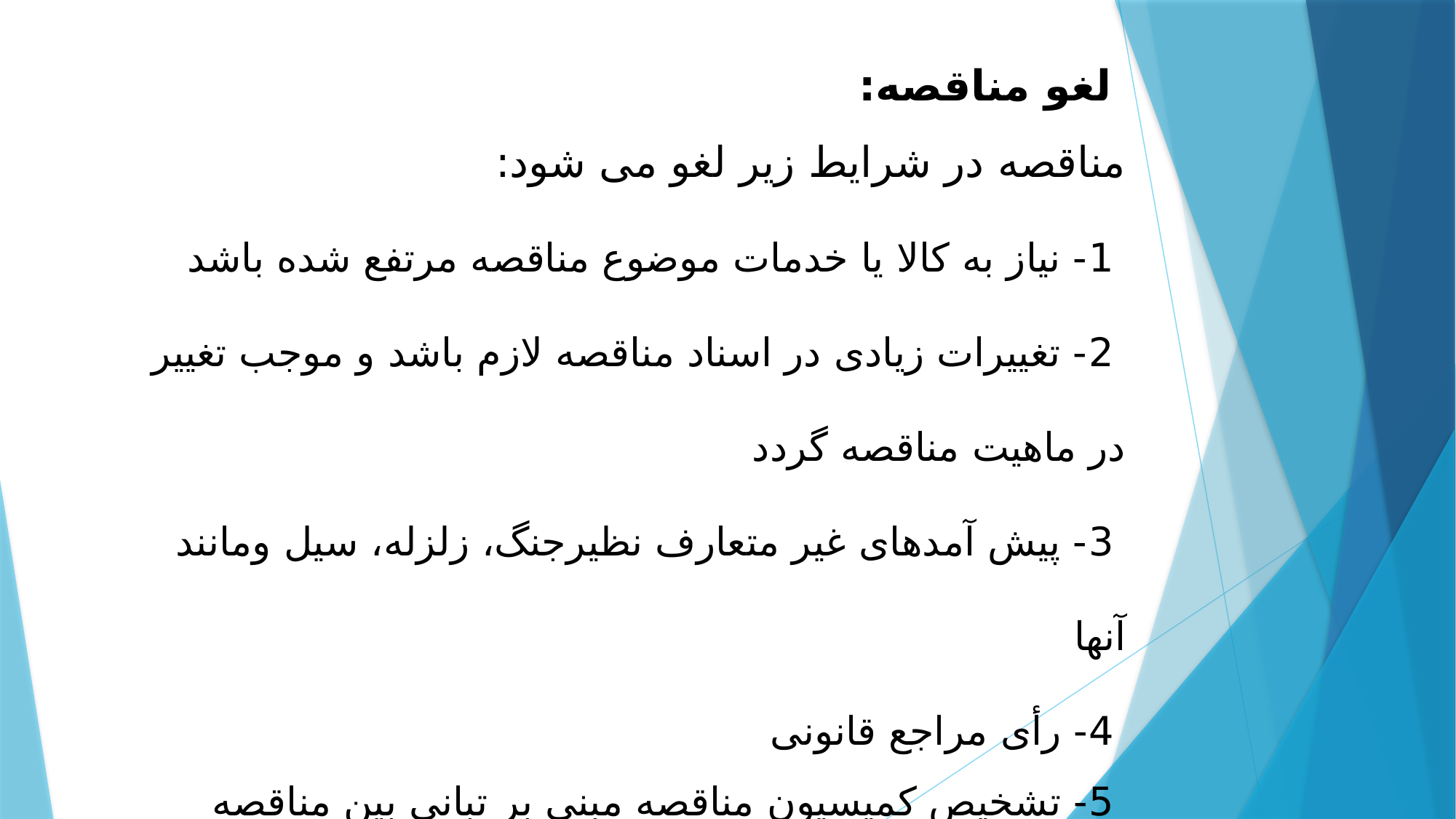

لغو مناقصه:
مناقصه در شرایط زیر لغو می شود:
 1- نیاز به کالا یا خدمات موضوع مناقصه مرتفع شده باشد
 2- تغییرات زیادی در اسناد مناقصه لازم باشد و موجب تغییر در ماهیت مناقصه گردد
 3- پیش آمدهای غیر متعارف نظیرجنگ، زلزله، سیل ومانند آنها
 4- رأی مراجع قانونی
 5- تشخیص کمیسیون مناقصه مبنی بر تبانی بین مناقصه گران
                        (بند ب ماده 74 آئین نامه مالی و معاملاتی دانشگاه)